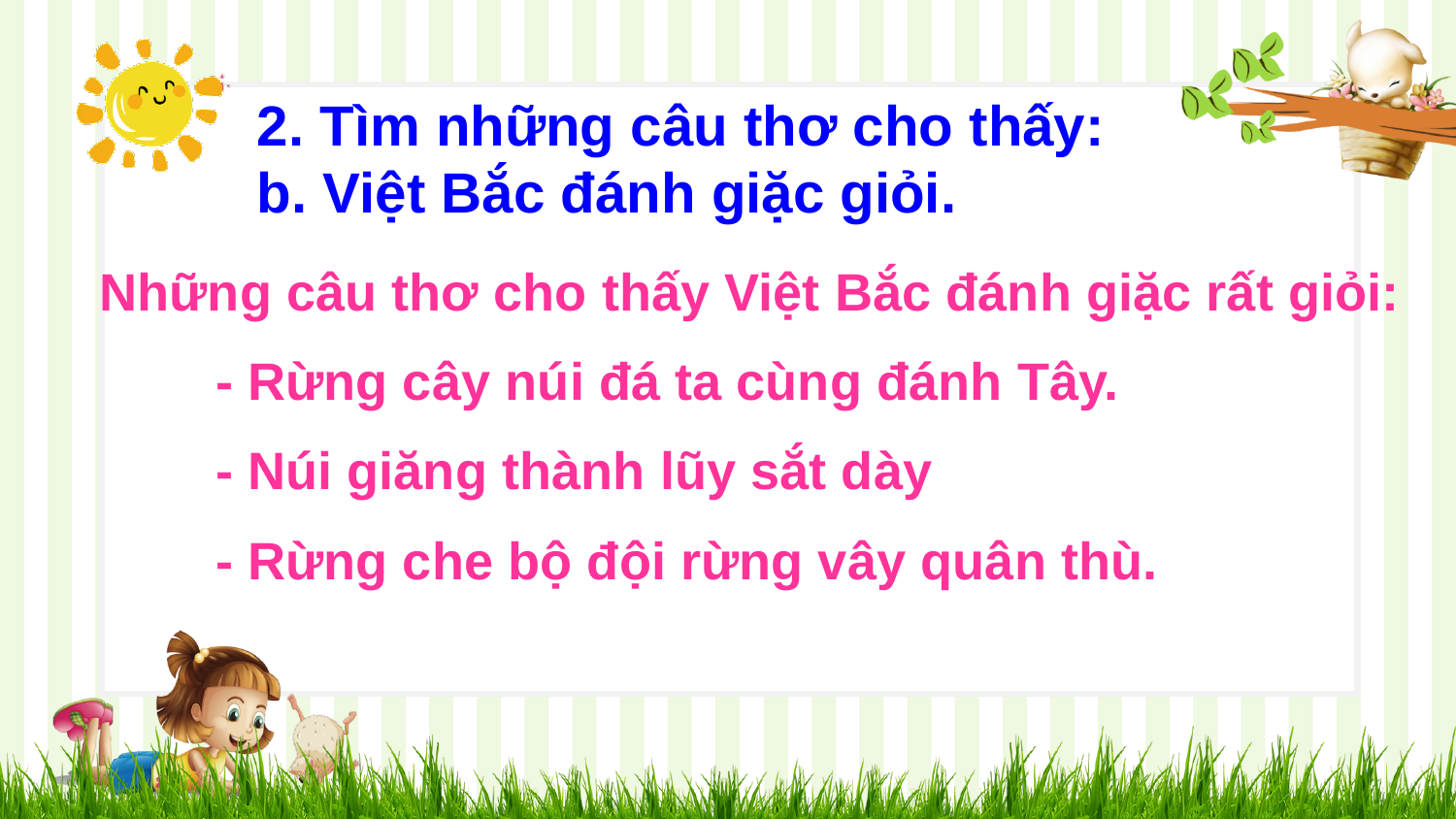

2. Tìm những câu thơ cho thấy:
b. Việt Bắc đánh giặc giỏi.
Những câu thơ cho thấy Việt Bắc đánh giặc rất giỏi:
        - Rừng cây núi đá ta cùng đánh Tây.
        - Núi giăng thành lũy sắt dày
        - Rừng che bộ đội rừng vây quân thù.